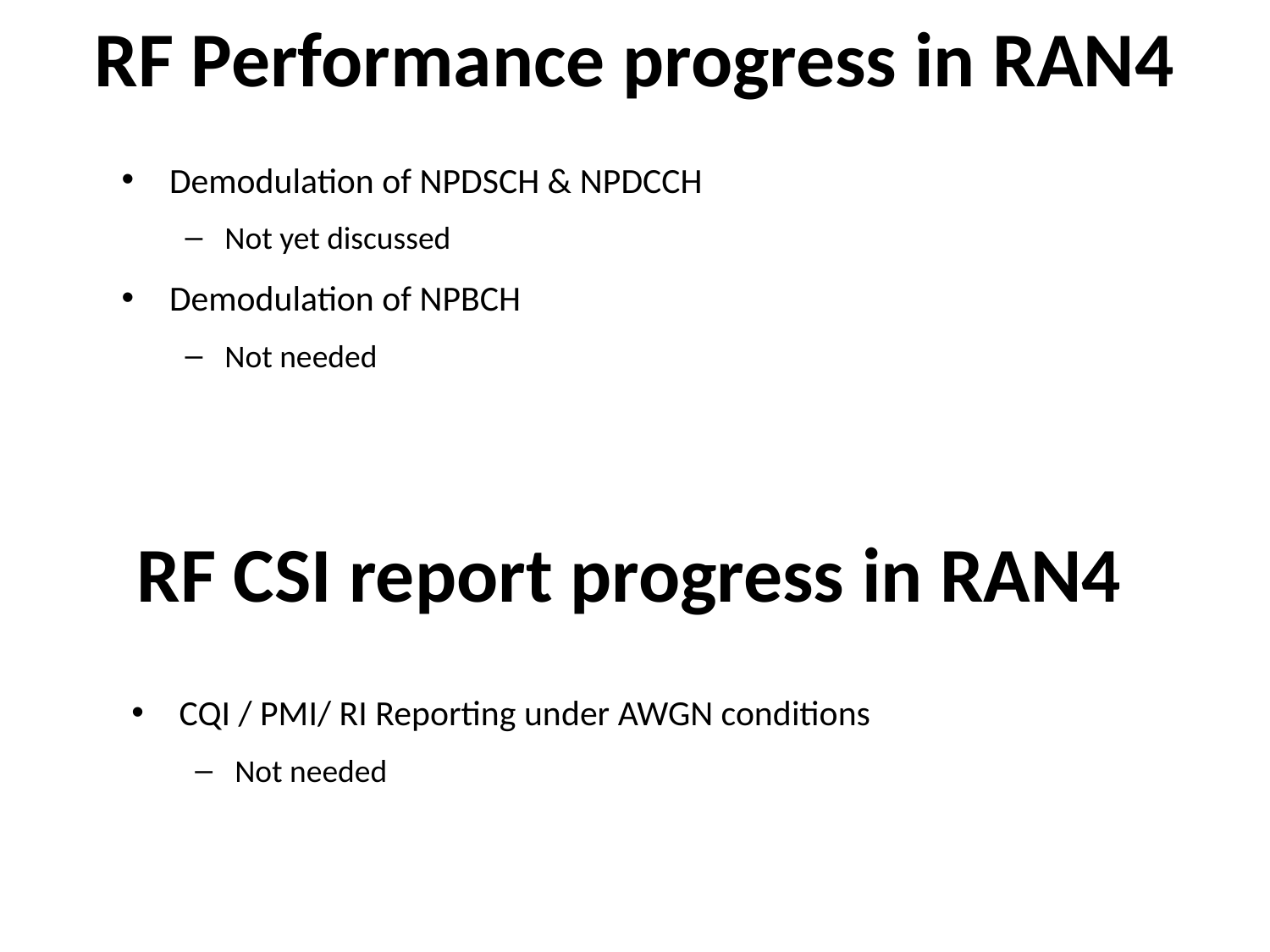

# RF Performance progress in RAN4
Demodulation of NPDSCH & NPDCCH
Not yet discussed
Demodulation of NPBCH
Not needed
RF CSI report progress in RAN4
CQI / PMI/ RI Reporting under AWGN conditions
Not needed